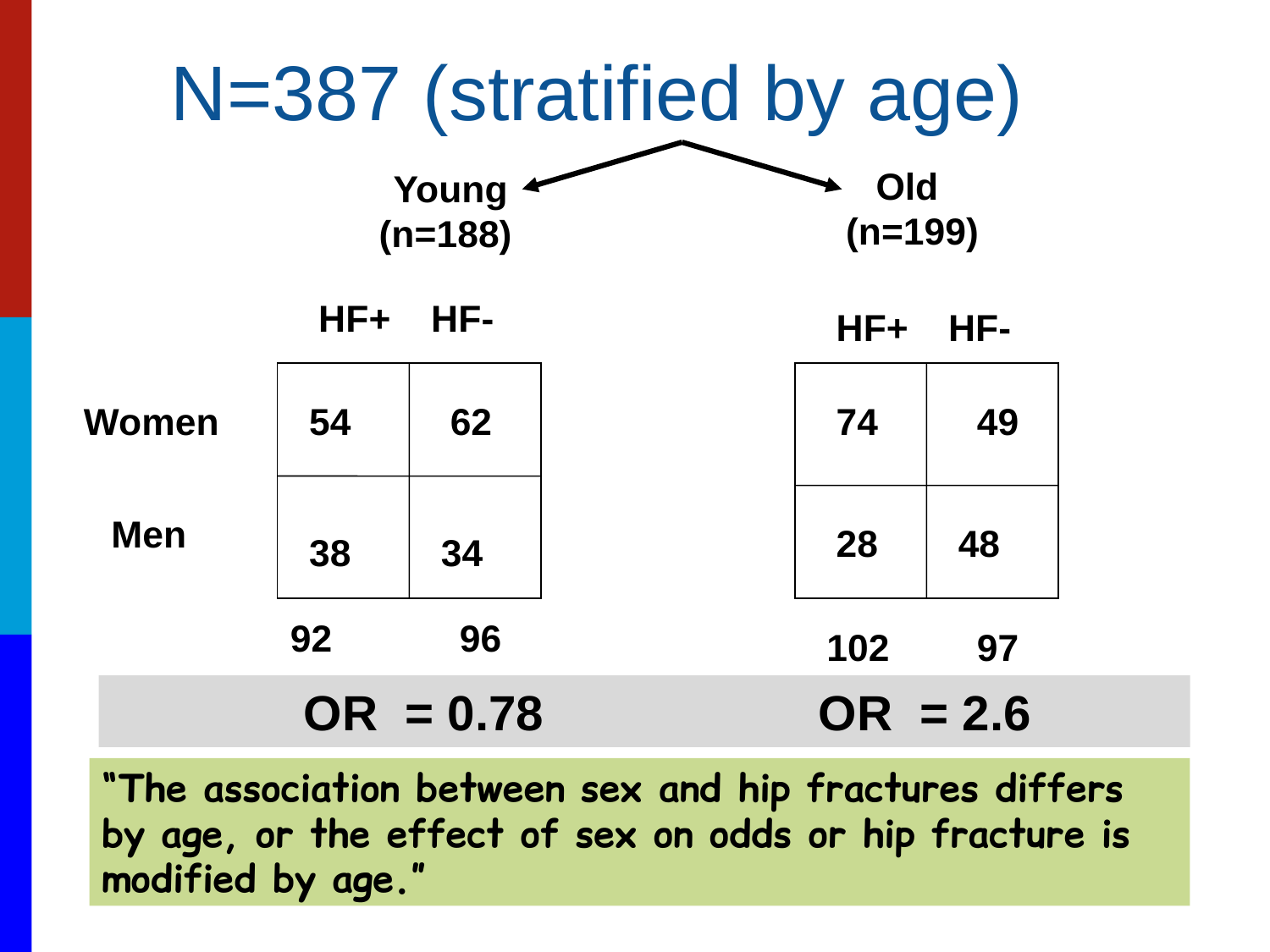

# N=387 (stratified by age)

Old
(n=199)
Young
(n=188)
HF+
HF-
HF+
HF-

Women
54
62
74
49

Men
28
48
38
34
92
96
102
97
              OR  = 0.78                    OR  = 2.6
“The association between sex and hip fractures differs by age, or the effect of sex on odds or hip fracture is modified by age.”